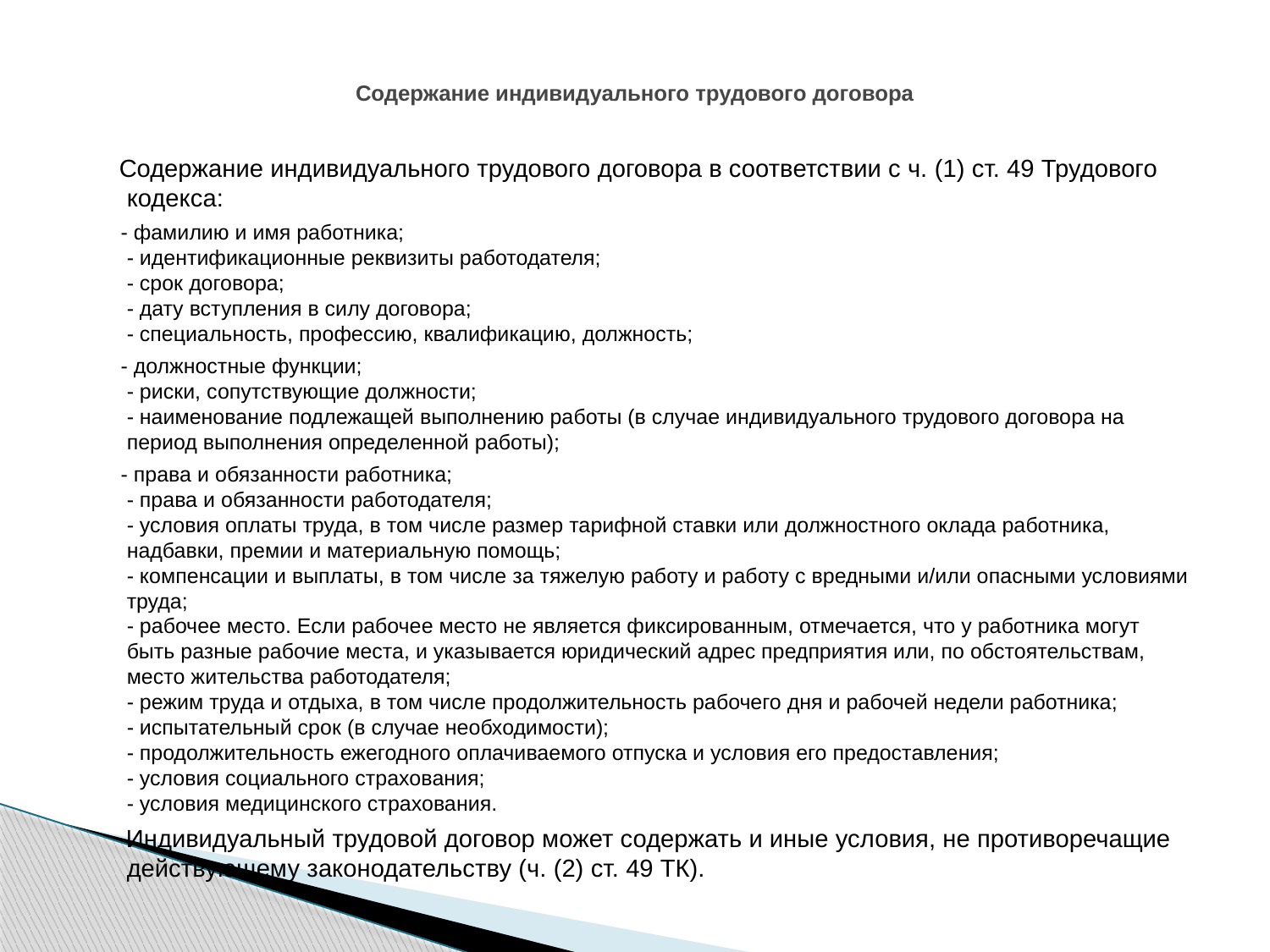

# Содержание индивидуального трудового договора
    Содержание индивидуального трудового договора в соответствии с ч. (1) ст. 49 Трудового кодекса:
     - фамилию и имя работника;
- идентификационные реквизиты работодателя;
- срок договора;
- дату вступления в силу договора;
- специальность, профессию, квалификацию, должность;
     - должностные функции;
- риски, сопутствующие должности;
- наименование подлежащей выполнению работы (в случае индивидуального трудового договора на период выполнения определенной работы);
     - права и обязанности работника;
- права и обязанности работодателя;
- условия оплаты труда, в том числе размер тарифной ставки или должностного оклада работника, надбавки, премии и материальную помощь;
- компенсации и выплаты, в том числе за тяжелую работу и работу с вредными и/или опасными условиями труда;
- рабочее место. Если рабочее место не является фиксированным, отмечается, что у работника могут быть разные рабочие места, и указывается юридический адрес предприятия или, по обстоятельствам, место жительства работодателя;
- режим труда и отдыха, в том числе продолжительность рабочего дня и рабочей недели работника;
- испытательный срок (в случае необходимости);
- продолжительность ежегодного оплачиваемого отпуска и условия его предоставления;
- условия социального страхования;
- условия медицинского страхования.
     Индивидуальный трудовой договор может содержать и иные условия, не противоречащие действующему законодательству (ч. (2) ст. 49 ТК).